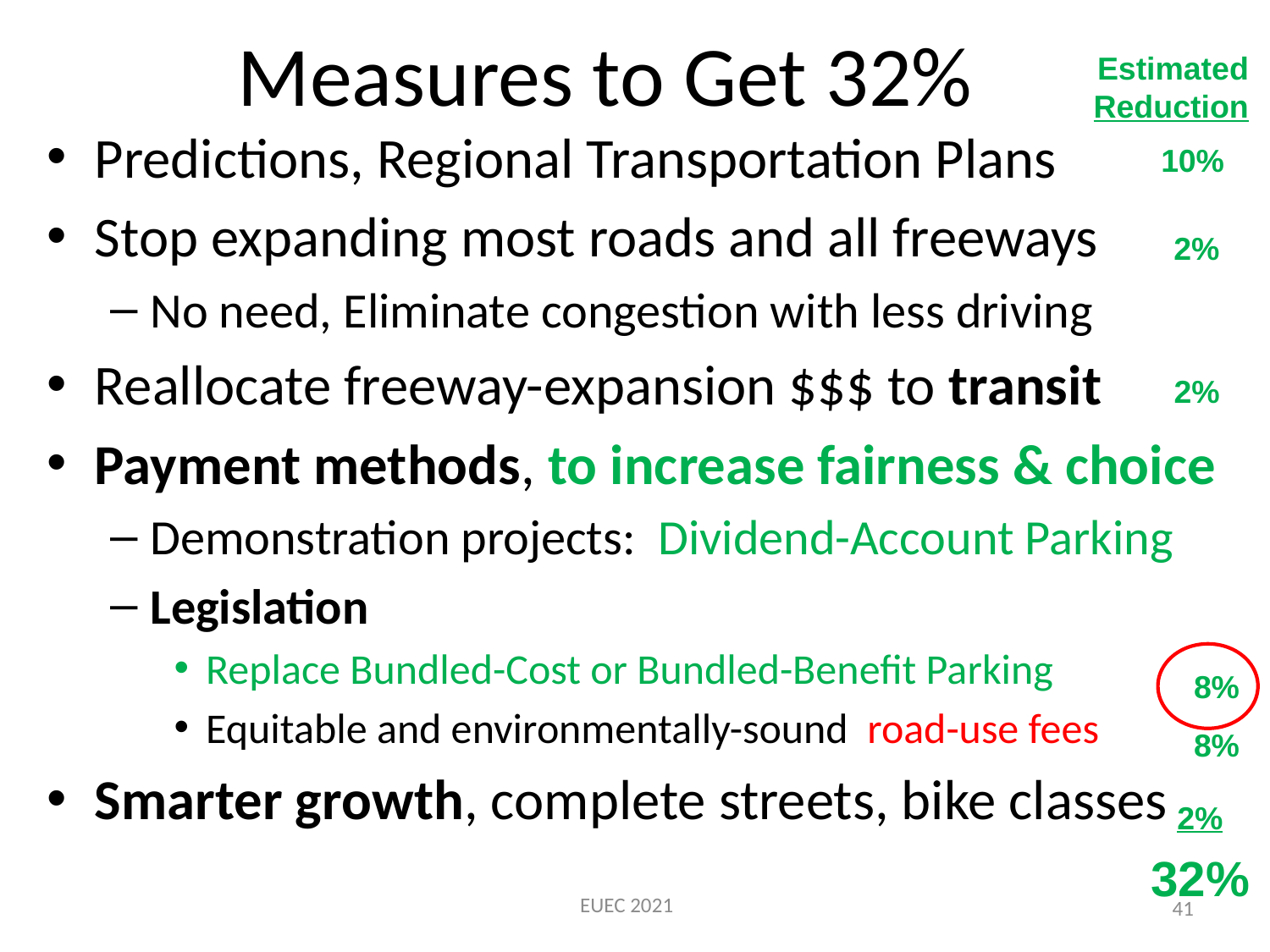

# Measures to Get 32%

Predictions, Regional Transportation Plans
Stop expanding most roads and all freeways
No need, Eliminate congestion with less driving
Reallocate freeway-expansion $$$ to transit
Payment methods, to increase fairness & choice
Demonstration projects:  Dividend-Account Parking
Legislation
Replace Bundled-Cost or Bundled-Benefit Parking
Equitable and environmentally-sound  road-use fees
Smarter growth, complete streets, bike classes
Estimated Reduction
10%
2%
2%

8%
8%
2%
32%
EUEC 2021
41